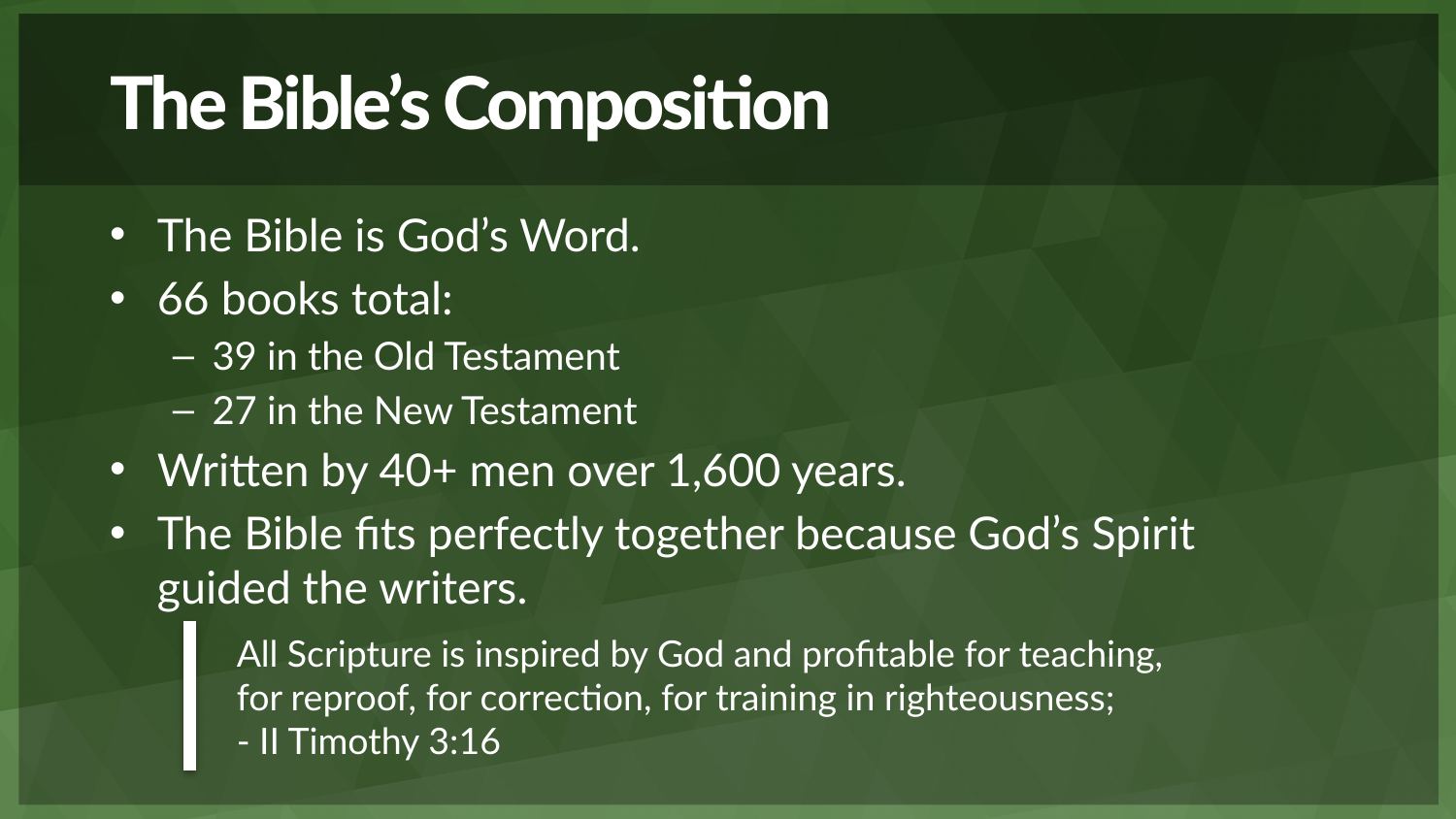

# The Bible’s Composition
The Bible is God’s Word.
66 books total:
39 in the Old Testament
27 in the New Testament
Written by 40+ men over 1,600 years.
The Bible fits perfectly together because God’s Spirit guided the writers.
All Scripture is inspired by God and profitable for teaching, for reproof, for correction, for training in righteousness;
- II Timothy 3:16